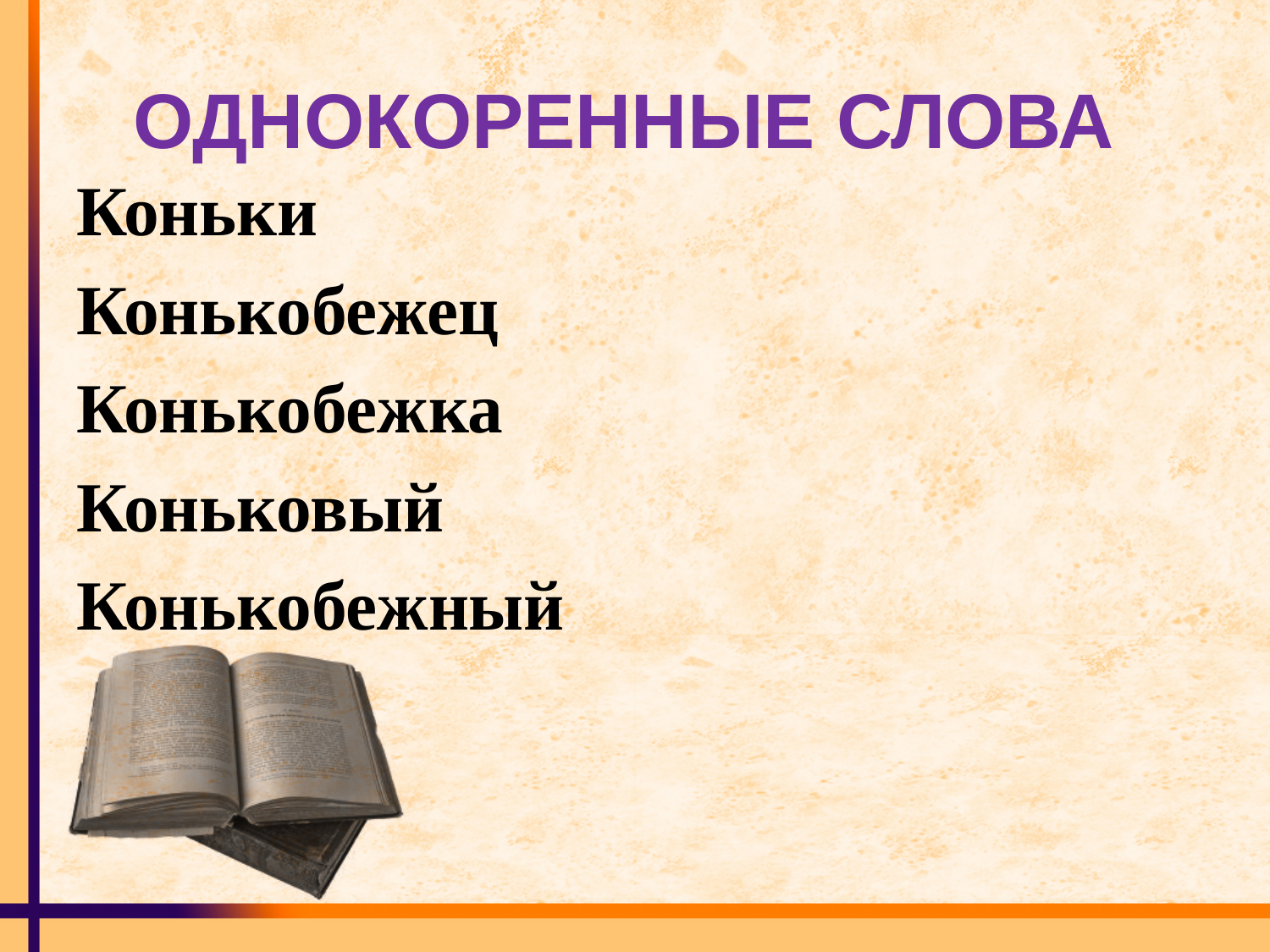

# ОДНОКОРЕННЫЕ СЛОВА
Коньки
Конькобежец
Конькобежка
Коньковый
Конькобежный